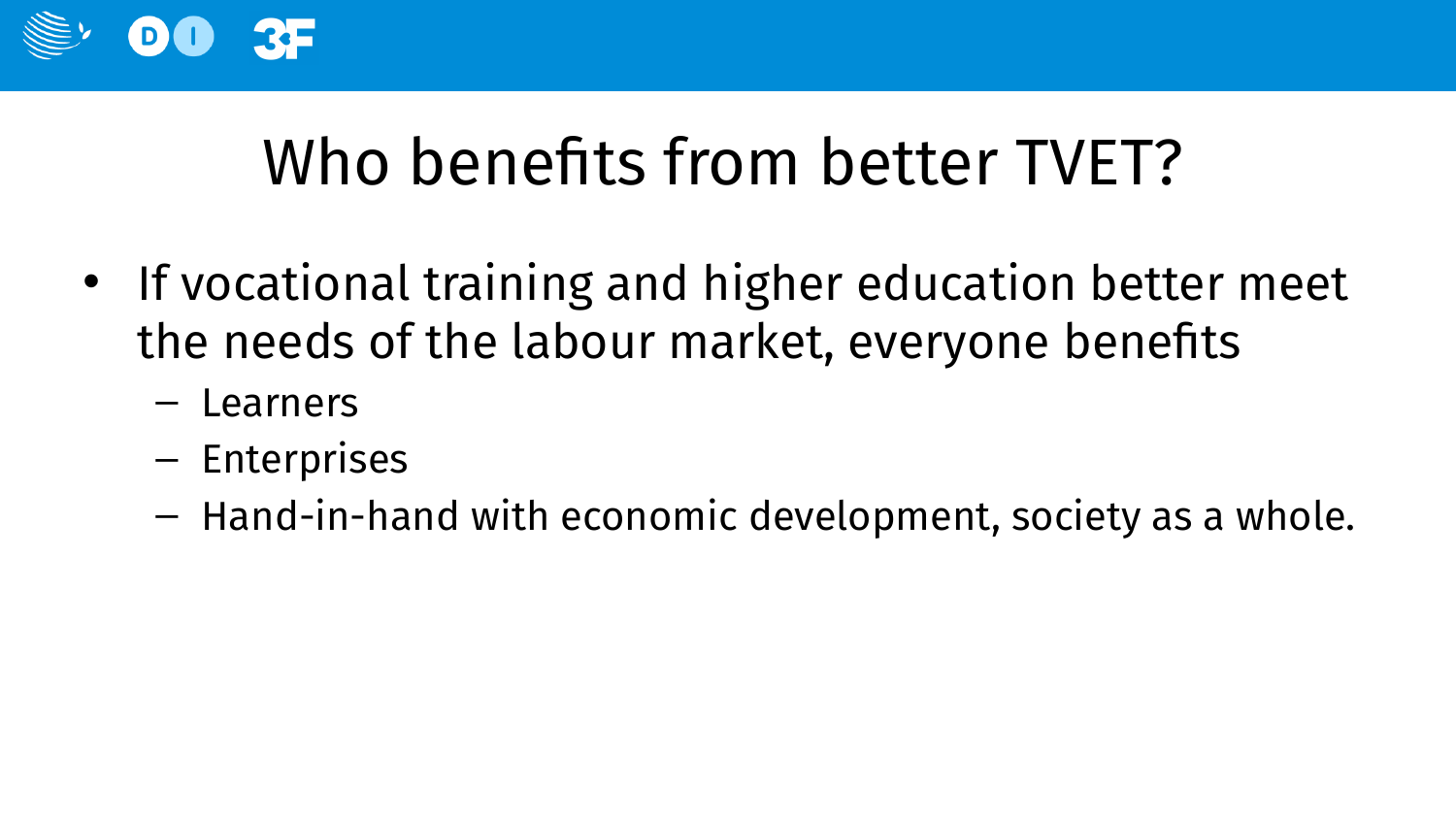

# Who benefits from better TVET?
If vocational training and higher education better meet the needs of the labour market, everyone benefits
Learners
Enterprises
Hand-in-hand with economic development, society as a whole.